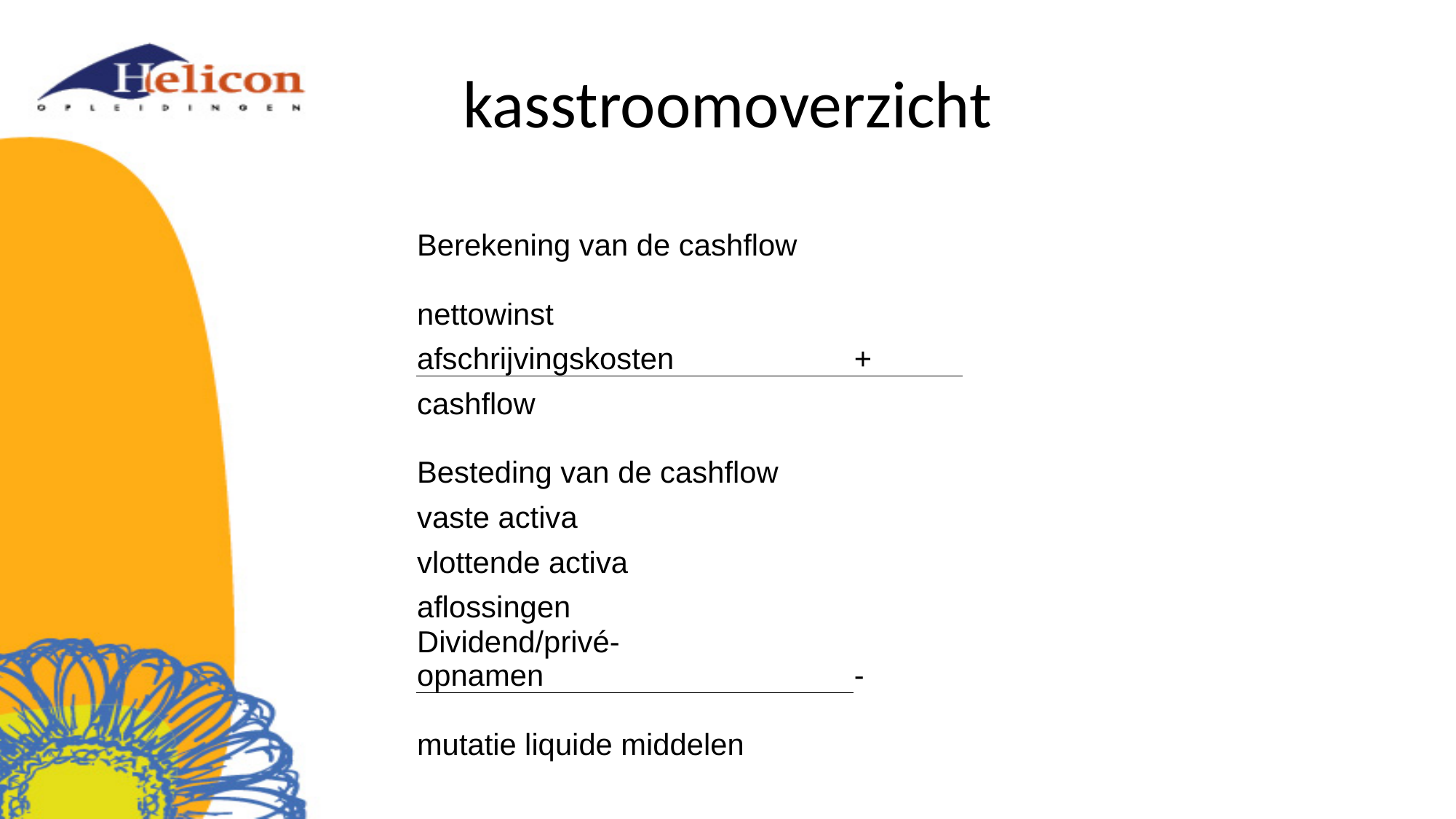

# kasstroomoverzicht
| Berekening van de cashflow |  |  |  |  |  |
| --- | --- | --- | --- | --- | --- |
|  |  |  |  |  |  |
| nettowinst |  |  |  |  |  |
| afschrijvingskosten |  |  |  | + |  |
| cashflow |  |  |  |  |  |
|  |  |  |  |  |  |
| Besteding van de cashflow |  |  |  |  |  |
| vaste activa |  |  |  |  |  |
| vlottende activa |  |  |  |  |  |
| aflossingen |  |  |  |  |  |
| Dividend/privé-opnamen |  |  |  | - |  |
|  |  |  |  |  |  |
| mutatie liquide middelen |  |  |  |  |  |